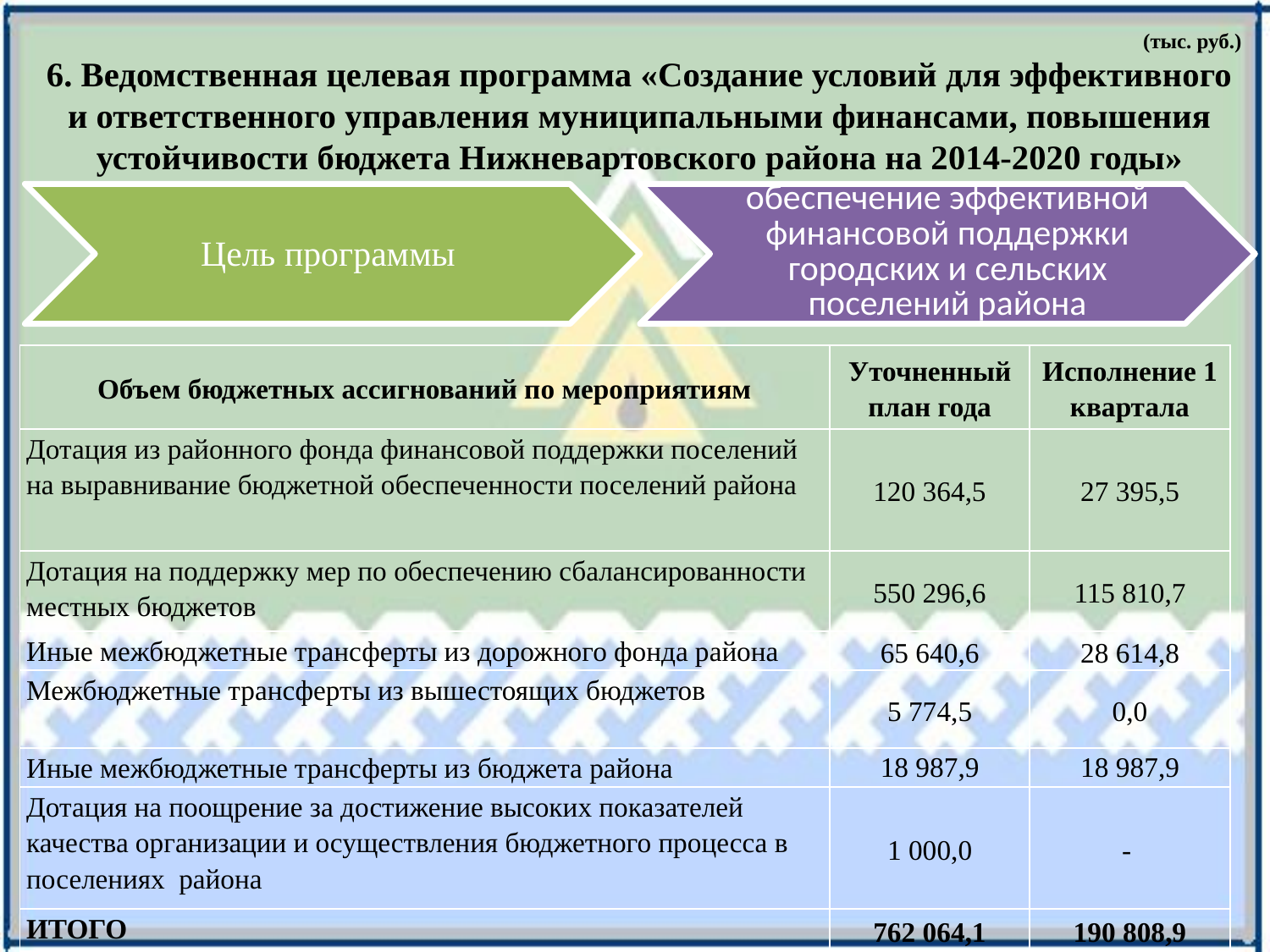

(тыс. руб.)
6. Ведомственная целевая программа «Создание условий для эффективного и ответственного управления муниципальными финансами, повышения устойчивости бюджета Нижневартовского района на 2014-2020 годы»
Цель программы
| Объем бюджетных ассигнований по мероприятиям | Уточненный план года | Исполнение 1 квартала |
| --- | --- | --- |
| Дотация из районного фонда финансовой поддержки поселений на выравнивание бюджетной обеспеченности поселений района | 120 364,5 | 27 395,5 |
| Дотация на поддержку мер по обеспечению сбалансированности местных бюджетов | 550 296,6 | 115 810,7 |
| Иные межбюджетные трансферты из дорожного фонда района | 65 640,6 | 28 614,8 |
| Межбюджетные трансферты из вышестоящих бюджетов | 5 774,5 | 0,0 |
| Иные межбюджетные трансферты из бюджета района | 18 987,9 | 18 987,9 |
| Дотация на поощрение за достижение высоких показателей качества организации и осуществления бюджетного процесса в поселениях района | 1 000,0 | - |
| ИТОГО | 762 064,1 | 190 808,9 |